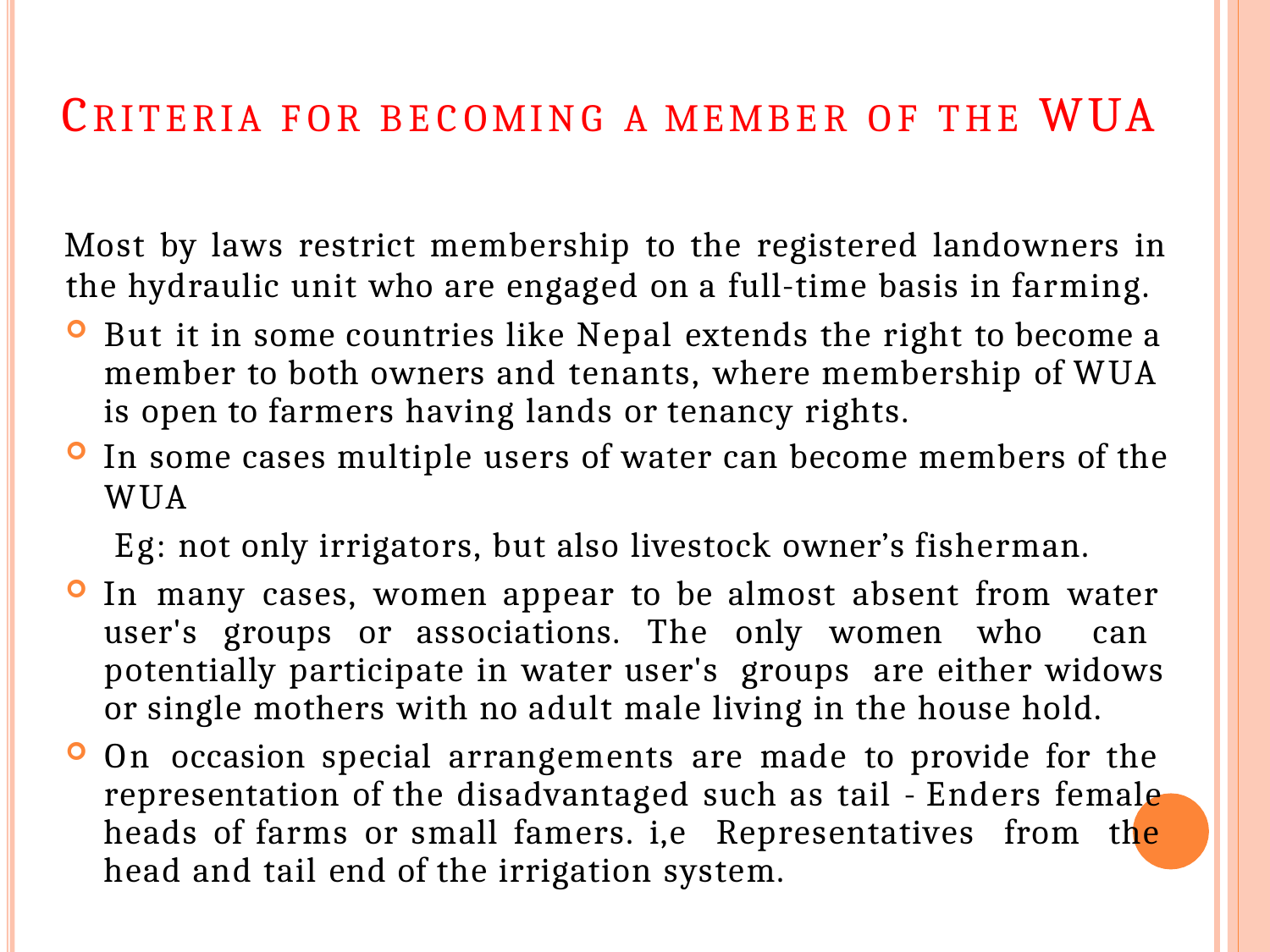

# CRITERIA FOR BECOMING A MEMBER OF THE WUA
Most by laws restrict membership to the registered landowners in
the hydraulic unit who are engaged on a full-time basis in farming.
But it in some countries like Nepal extends the right to become a  member to both owners and tenants, where membership of WUA  is open to farmers having lands or tenancy rights.
In some cases multiple users of water can become members of the
WUA
Eg: not only irrigators, but also livestock owner’s fisherman.
In many cases, women appear to be almost absent from water  user's groups or associations. The only women who  can  potentially participate in water user's  groups  are either widows  or single mothers with no adult male living in the house hold.
On occasion special arrangements are made to provide for the  representation of the disadvantaged such as tail - Enders female  heads of farms or small famers. i,e  Representatives  from  the  head and tail end of the irrigation system.